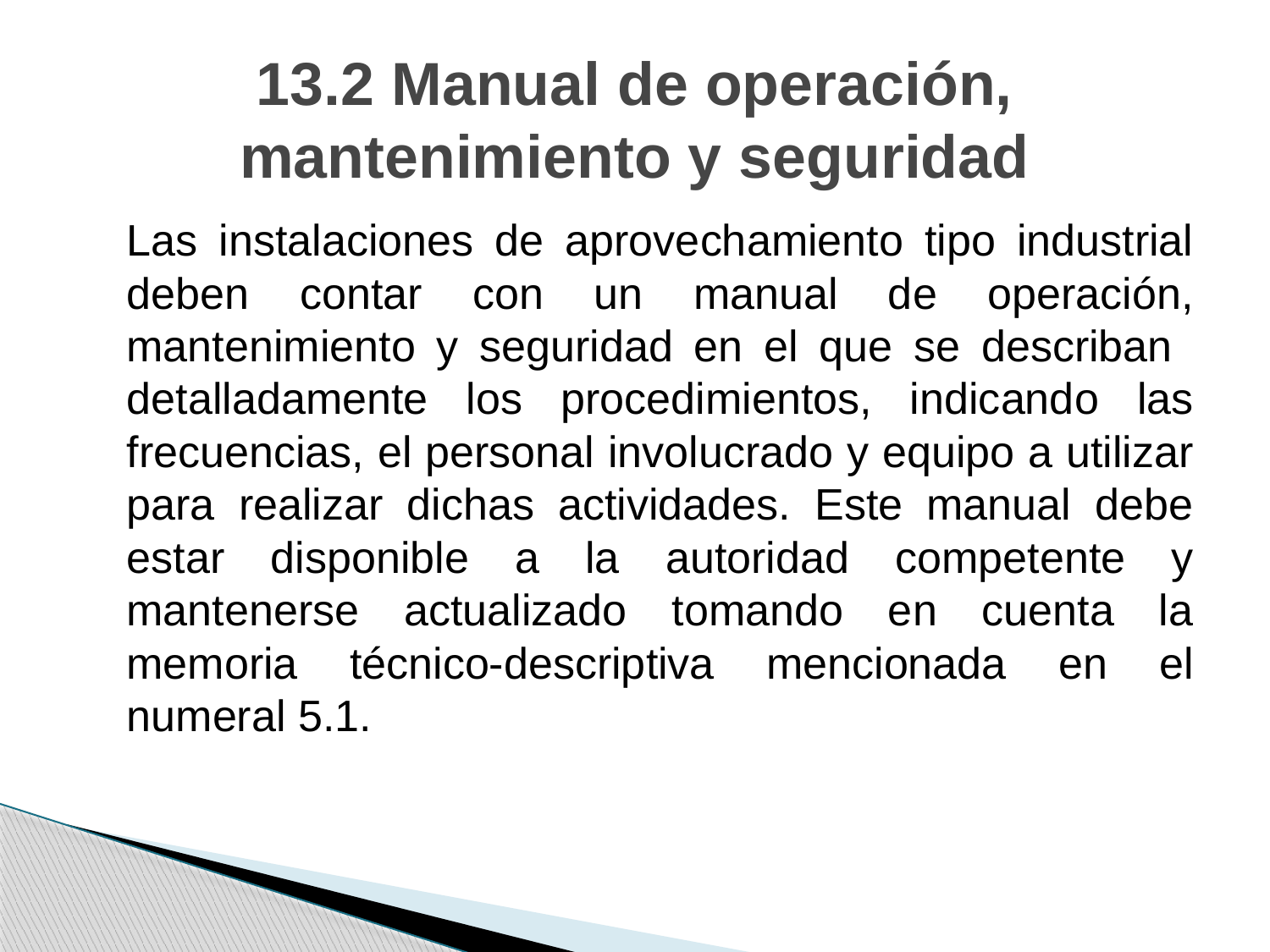

# 13.2 Manual de operación, mantenimiento y seguridad
	Las instalaciones de aprovechamiento tipo industrial deben contar con un manual de operación, mantenimiento y seguridad en el que se describan  detalladamente los procedimientos, indicando las frecuencias, el personal involucrado y equipo a utilizar para realizar dichas actividades. Este manual debe estar disponible a la autoridad competente y mantenerse actualizado tomando en cuenta la memoria técnico-descriptiva mencionada en el numeral 5.1.